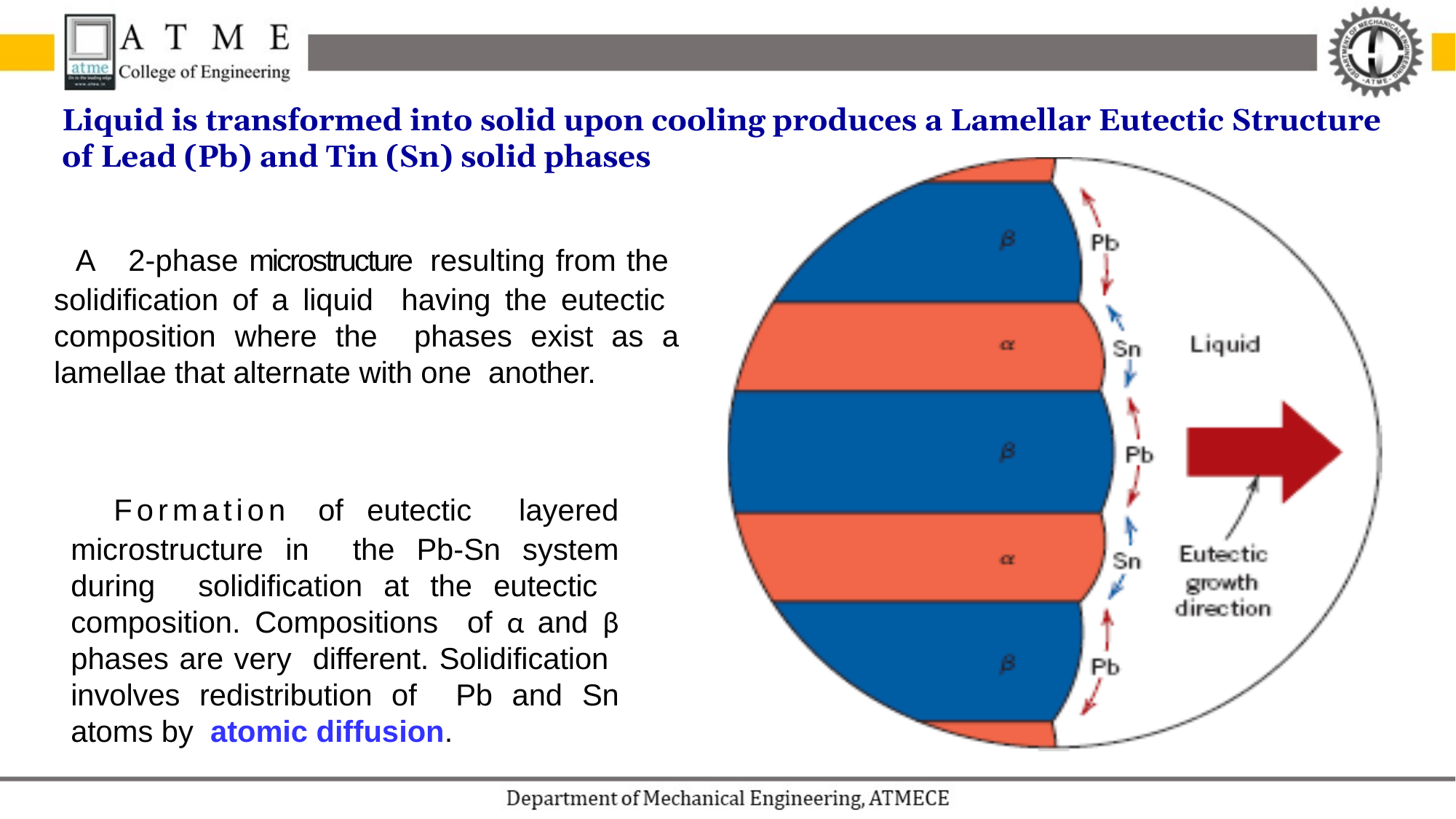

# Liquid is transformed into solid upon cooling produces a Lamellar Eutectic Structure of Lead (Pb) and Tin (Sn) solid phases

 A 2-phase microstructure  resulting from the  solidification of a liquid  having the eutectic  composition where the  phases exist as a lamellae that alternate with one  another.
  Formation of eutectic  layered microstructure in  the Pb-Sn system during  solidification at the eutectic  composition. Compositions  of α and β phases are very  different. Solidification  involves redistribution of  Pb and Sn atoms by  atomic diffusion.